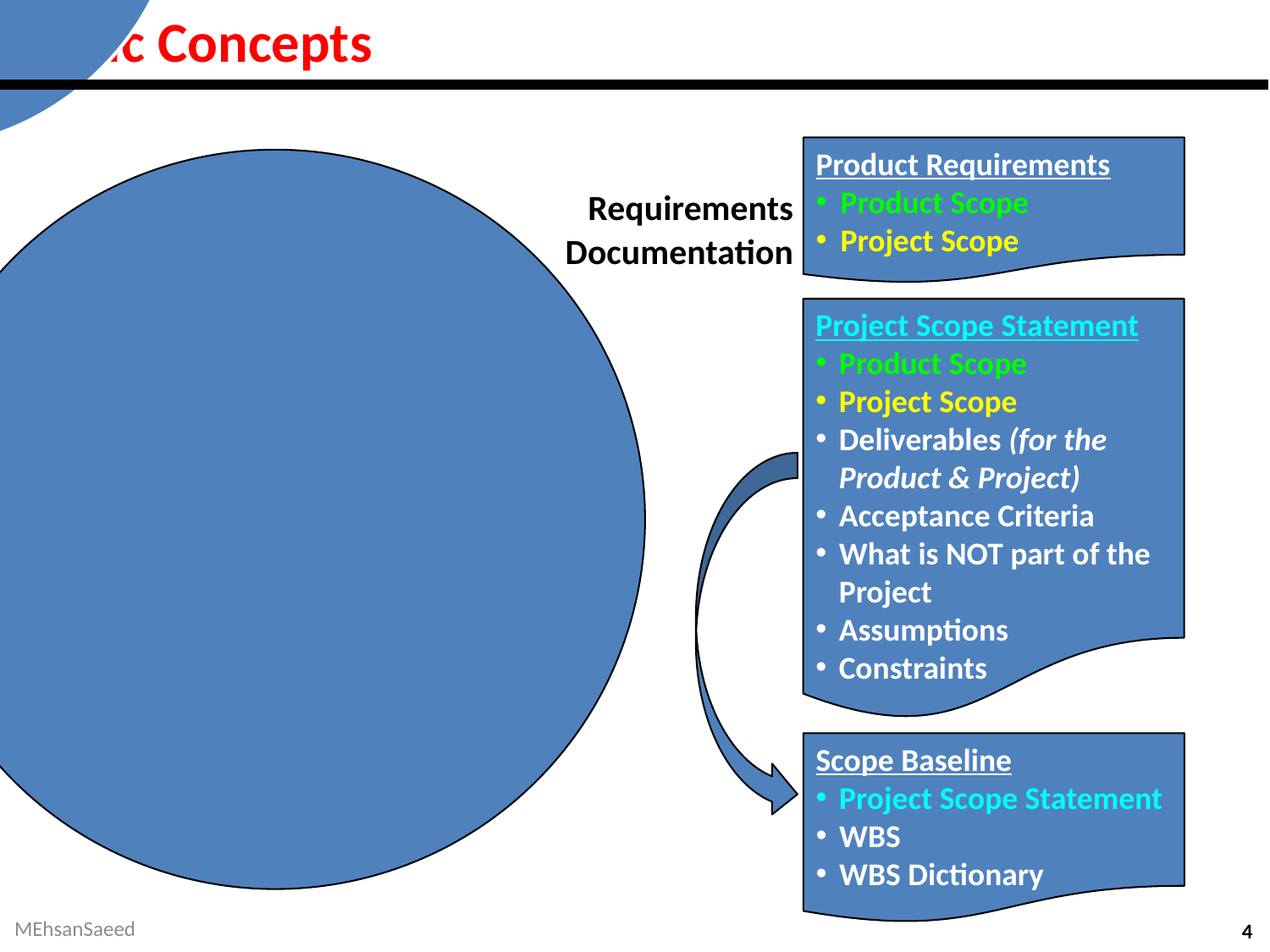

# Basic Concepts
Product Requirements
Product Scope
Project Scope

Project Scope
Product Scope
Requirements Documentation
Project Scope Statement
Product Scope
Project Scope
Deliverables (for the Product & Project)
Acceptance Criteria
What is NOT part of the Project
Assumptions
Constraints

Scope Baseline
Project Scope Statement
WBS
WBS Dictionary
MEhsanSaeed
4